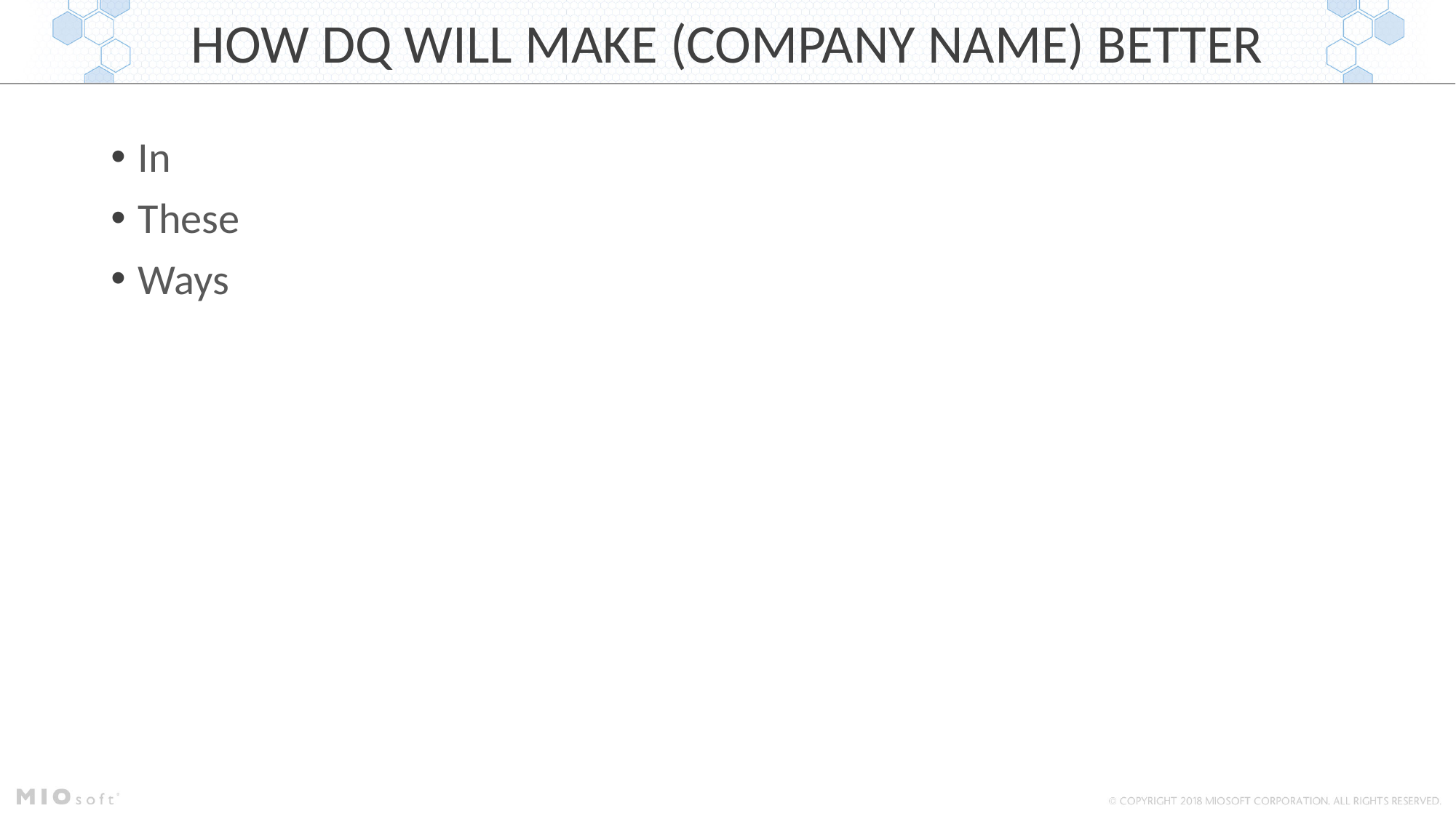

HOW DQ WILL MAKE (COMPANY NAME) BETTER
In
These
Ways